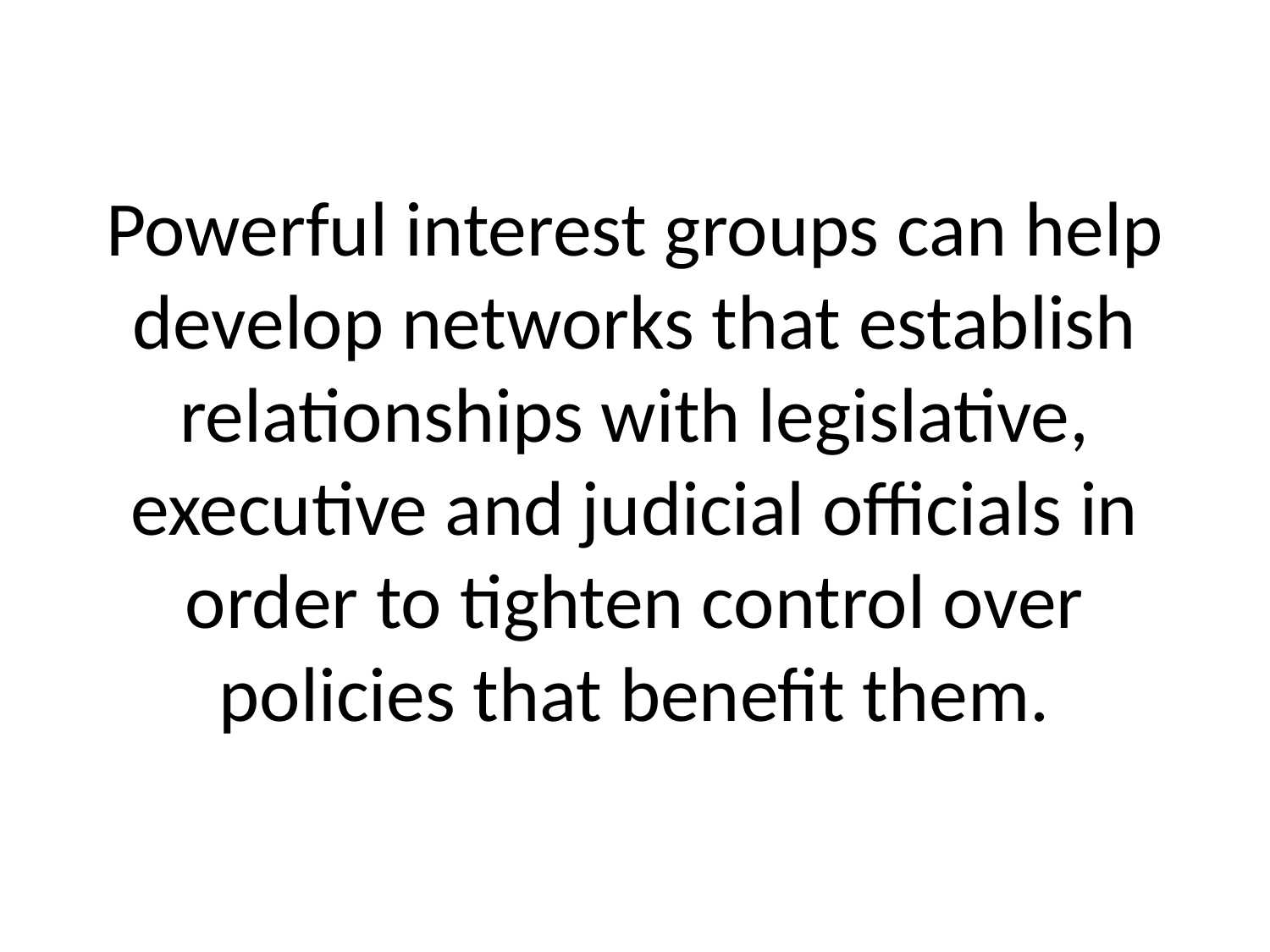

# Powerful interest groups can help develop networks that establish relationships with legislative, executive and judicial officials in order to tighten control over policies that benefit them.